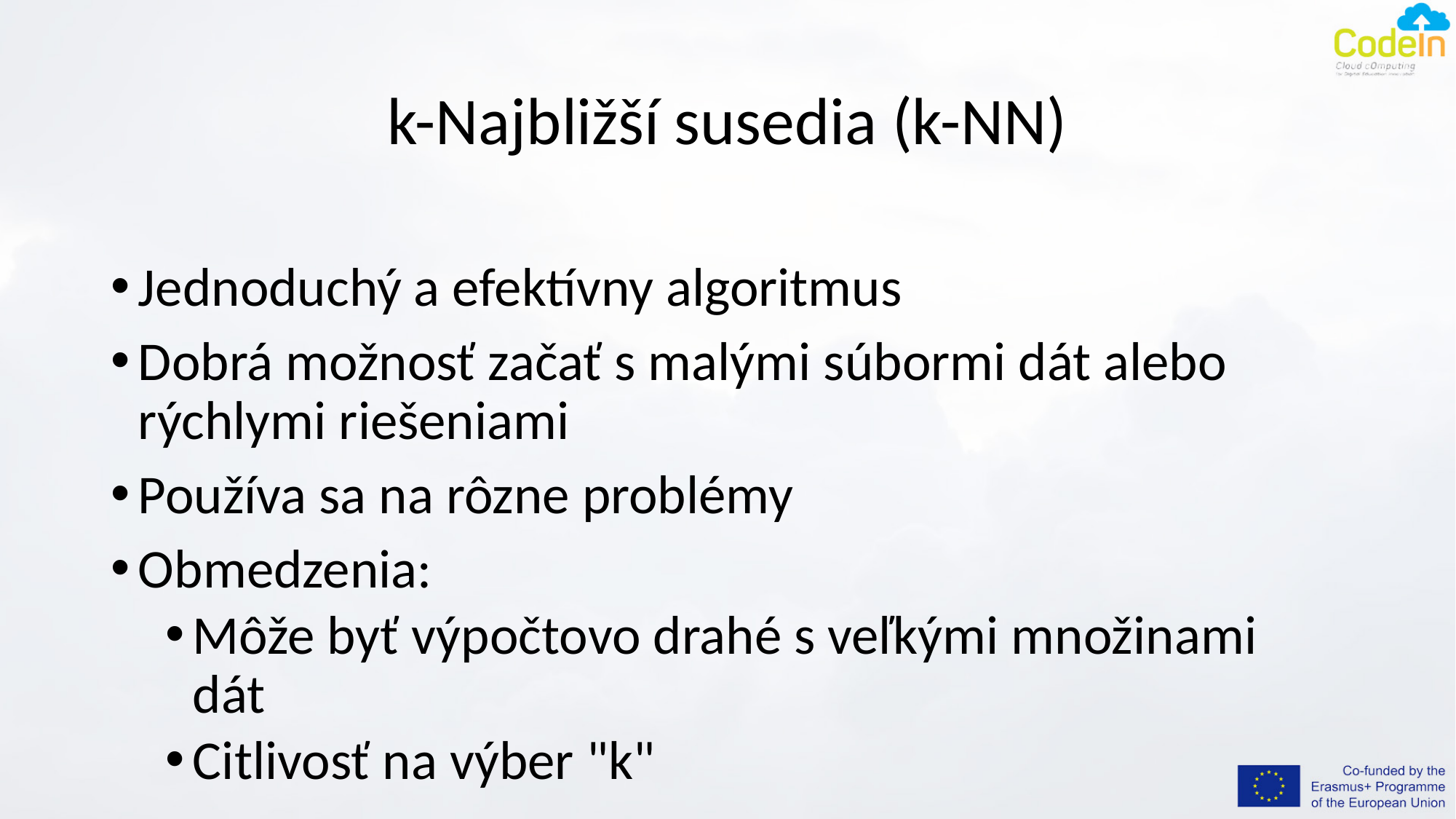

# k-Najbližší susedia (k-NN)

Jednoduchý a efektívny algoritmus
Dobrá možnosť začať s malými súbormi dát alebo rýchlymi riešeniami
Používa sa na rôzne problémy
Obmedzenia:
Môže byť výpočtovo drahé s veľkými množinami dát
Citlivosť na výber "k"